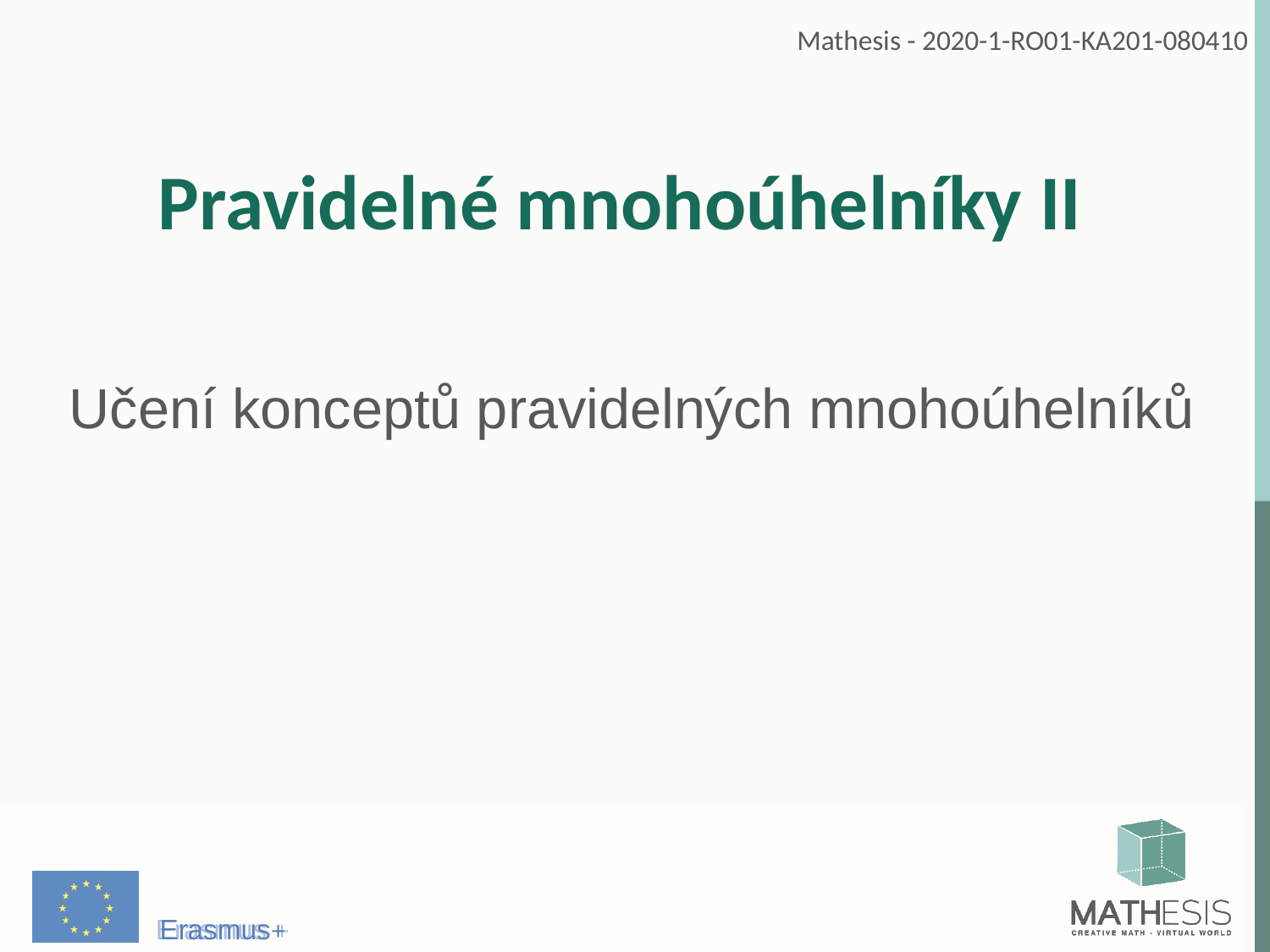

# Pravidelné mnohoúhelníky II
Učení konceptů pravidelných mnohoúhelníků